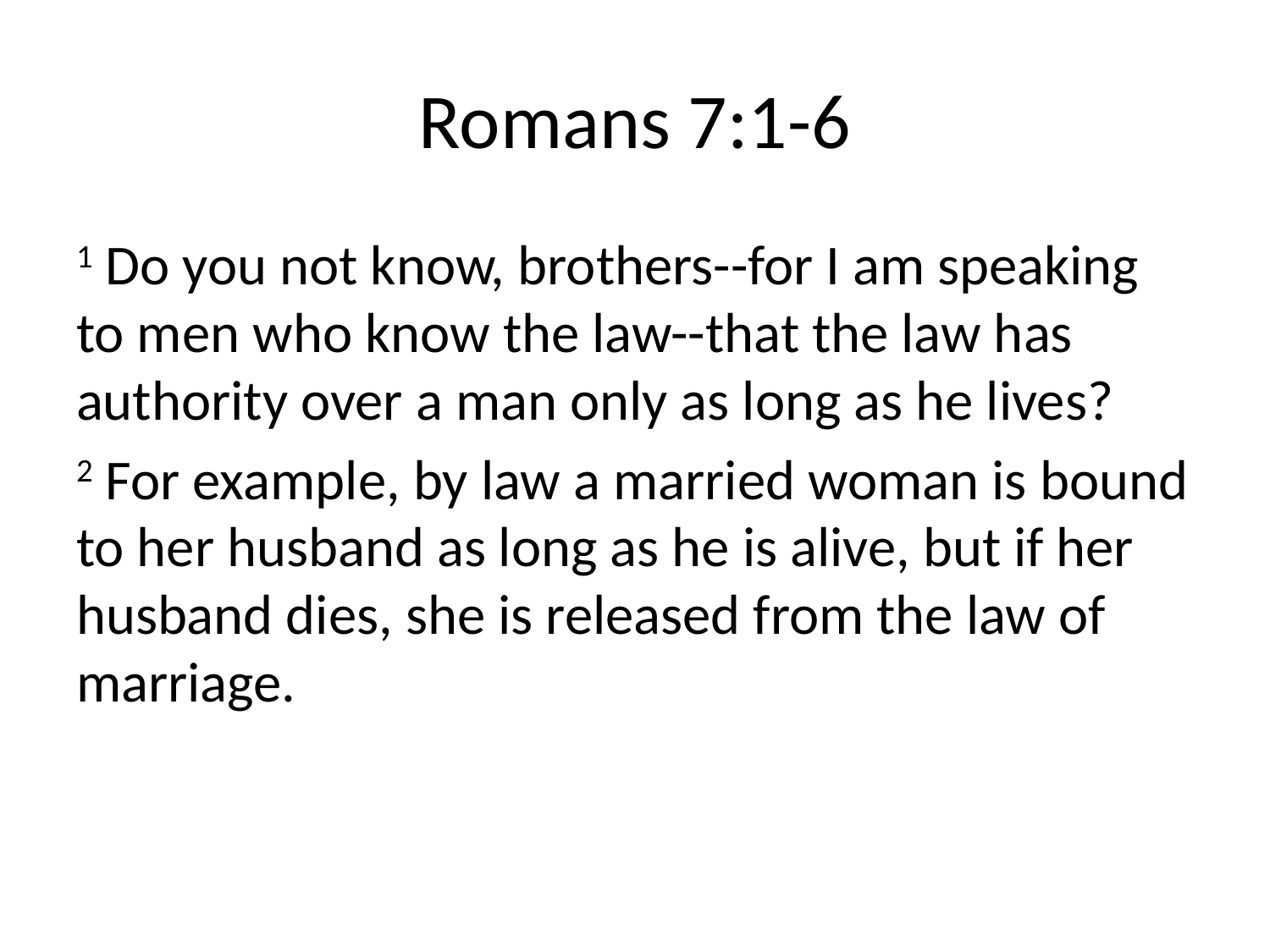

# Romans 7:1-6
1 Do you not know, brothers--for I am speaking to men who know the law--that the law has authority over a man only as long as he lives?
2 For example, by law a married woman is bound to her husband as long as he is alive, but if her husband dies, she is released from the law of marriage.